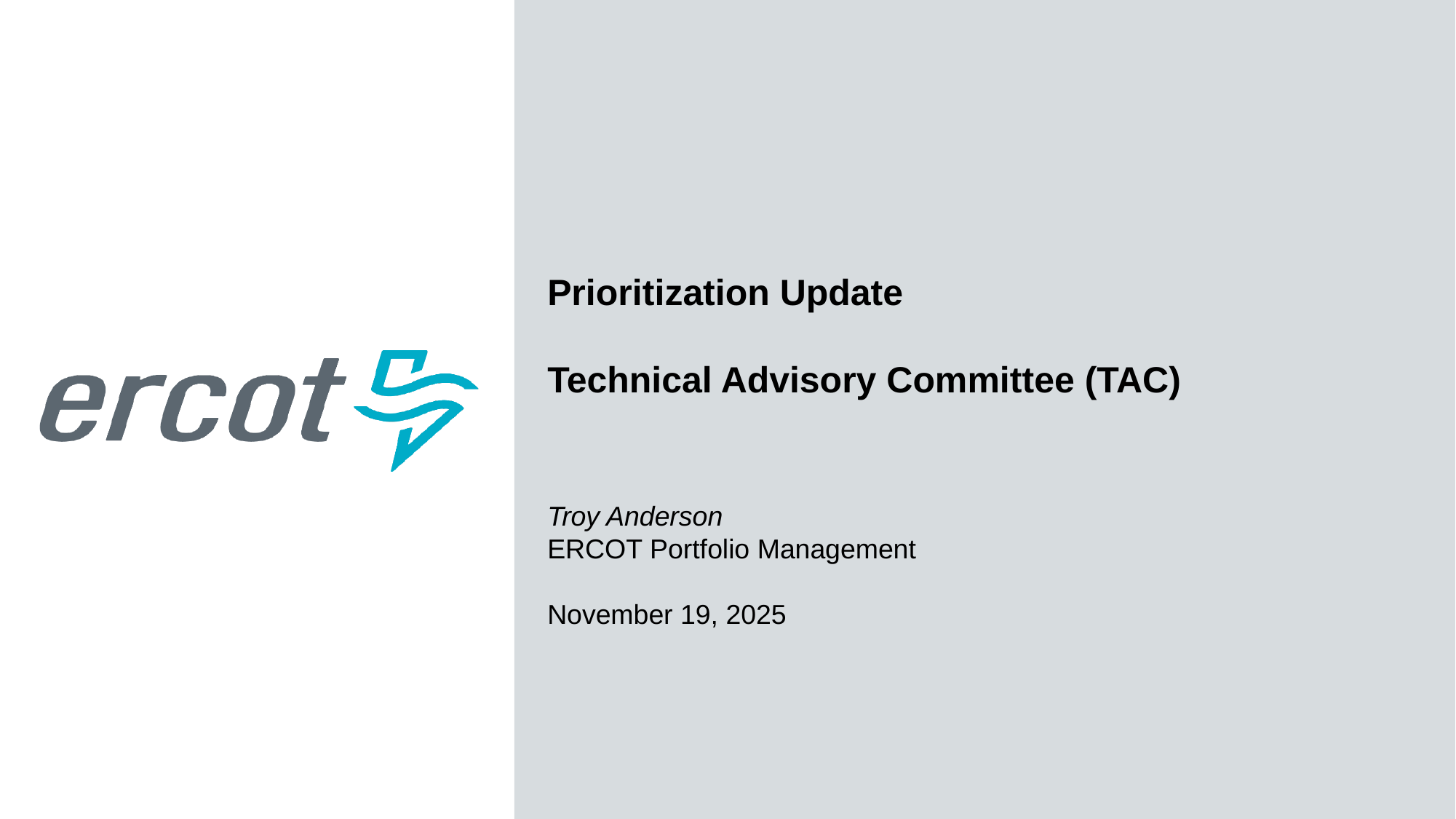

Prioritization Update

Technical Advisory Committee (TAC)

Troy Anderson
ERCOT Portfolio Management

November 19, 2025